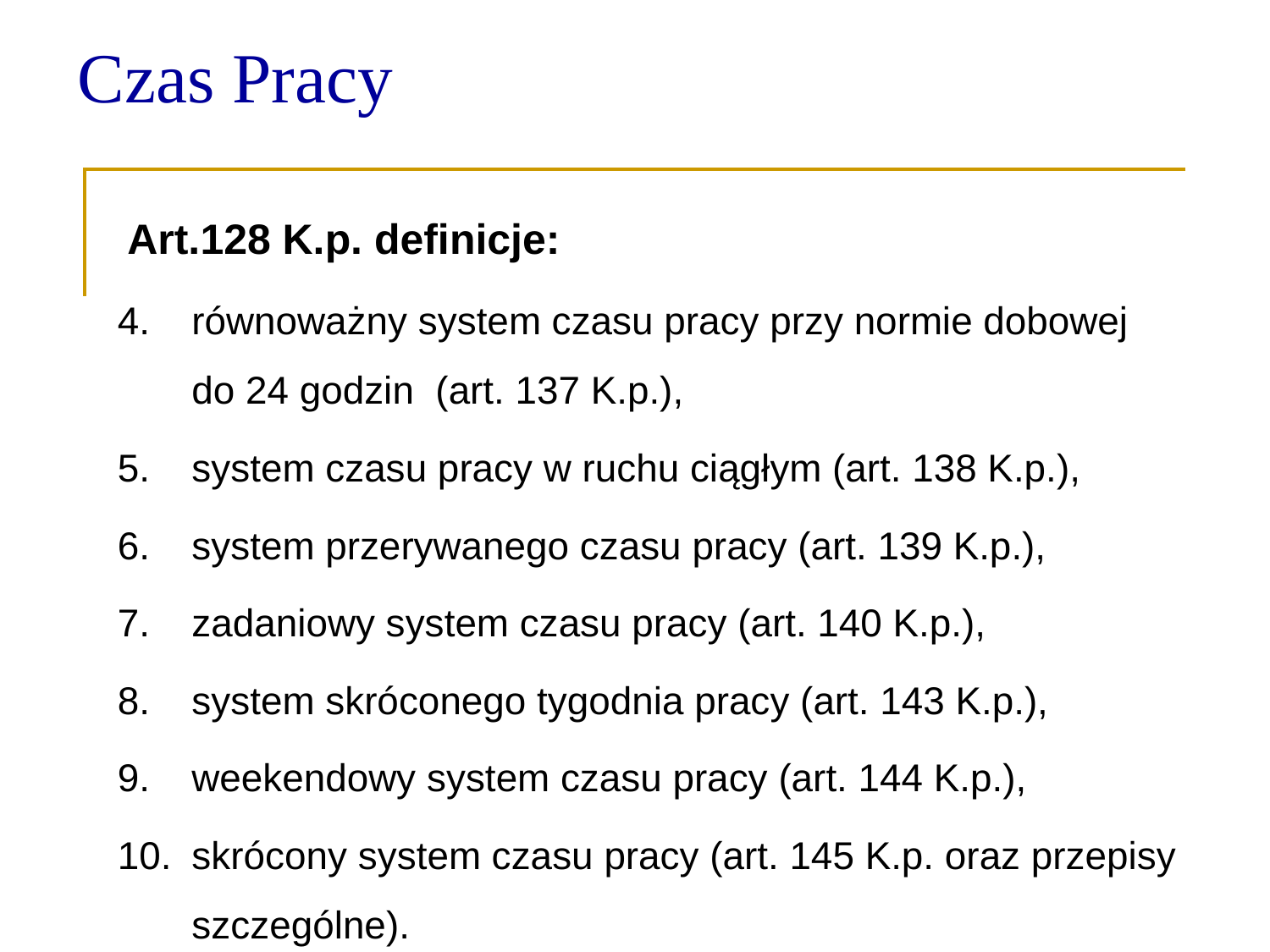

# Czas Pracy
Art.128 K.p. definicje:
4.	równoważny system czasu pracy przy normie dobowej
do 24 godzin  (art. 137 K.p.),
5.	system czasu pracy w ruchu ciągłym (art. 138 K.p.),
6.	system przerywanego czasu pracy (art. 139 K.p.),
7.	zadaniowy system czasu pracy (art. 140 K.p.),
8.	system skróconego tygodnia pracy (art. 143 K.p.),
9.	weekendowy system czasu pracy (art. 144 K.p.),
10.	skrócony system czasu pracy (art. 145 K.p. oraz przepisy szczególne).